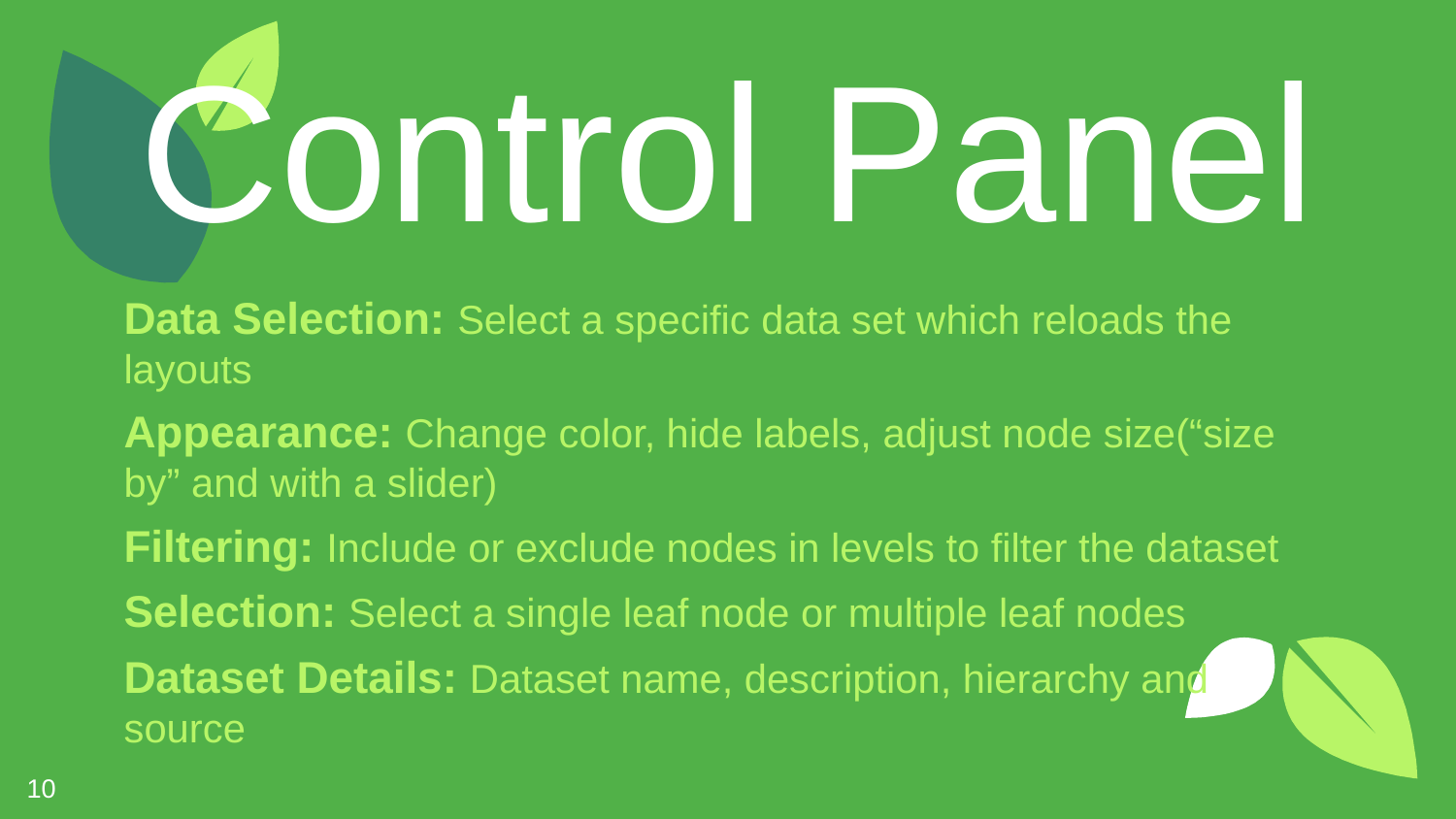

Control Panel
Data Selection: Select a specific data set which reloads the layouts
Appearance: Change color, hide labels, adjust node size(“size by” and with a slider)
Filtering: Include or exclude nodes in levels to filter the dataset
Selection: Select a single leaf node or multiple leaf nodes
Dataset Details: Dataset name, description, hierarchy and source
10